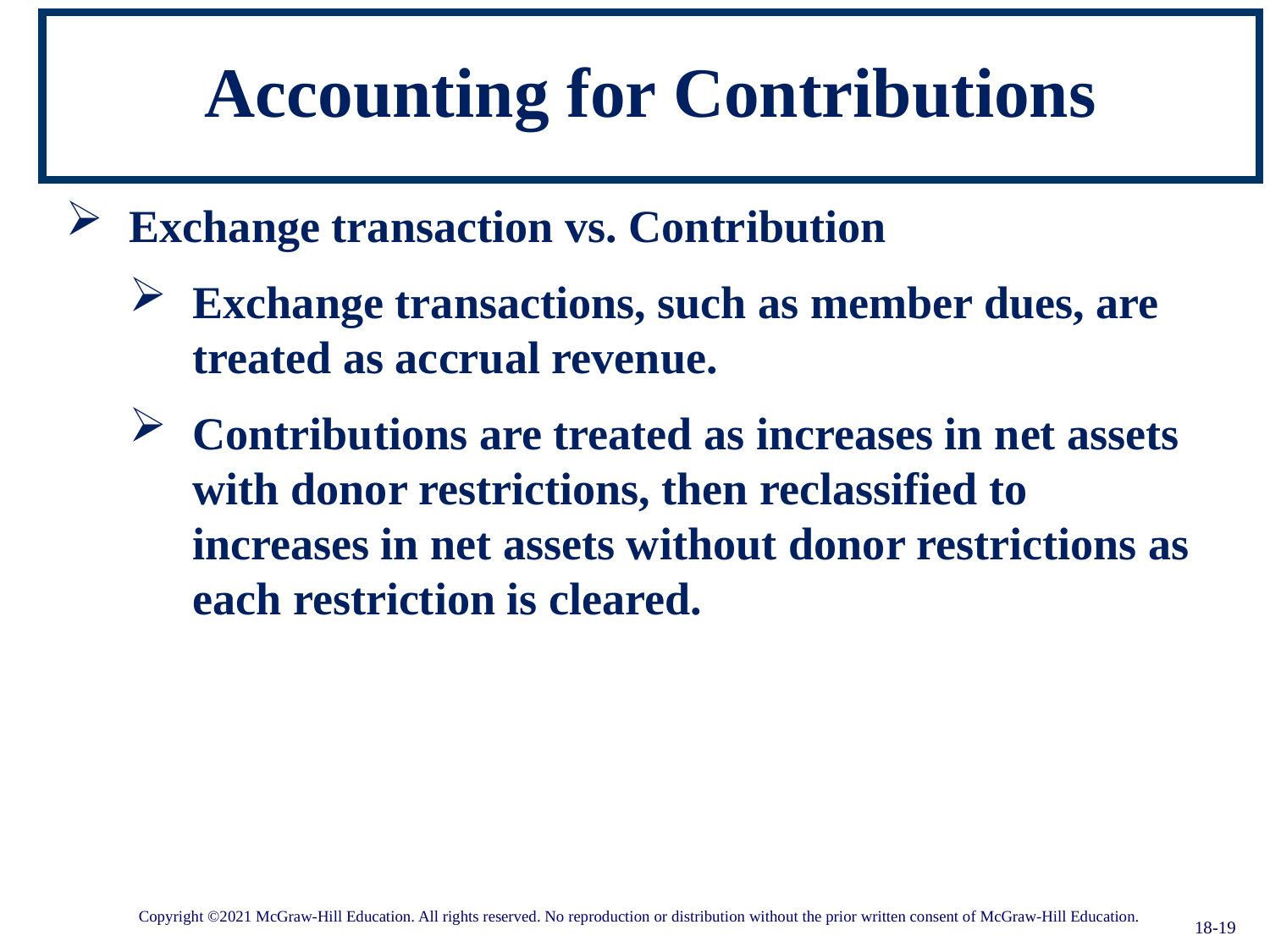

# Accounting for Contributions
Exchange transaction vs. Contribution
Exchange transactions, such as member dues, are treated as accrual revenue.
Contributions are treated as increases in net assets with donor restrictions, then reclassified to increases in net assets without donor restrictions as each restriction is cleared.
18-19
Copyright ©2021 McGraw-Hill Education. All rights reserved. No reproduction or distribution without the prior written consent of McGraw-Hill Education.